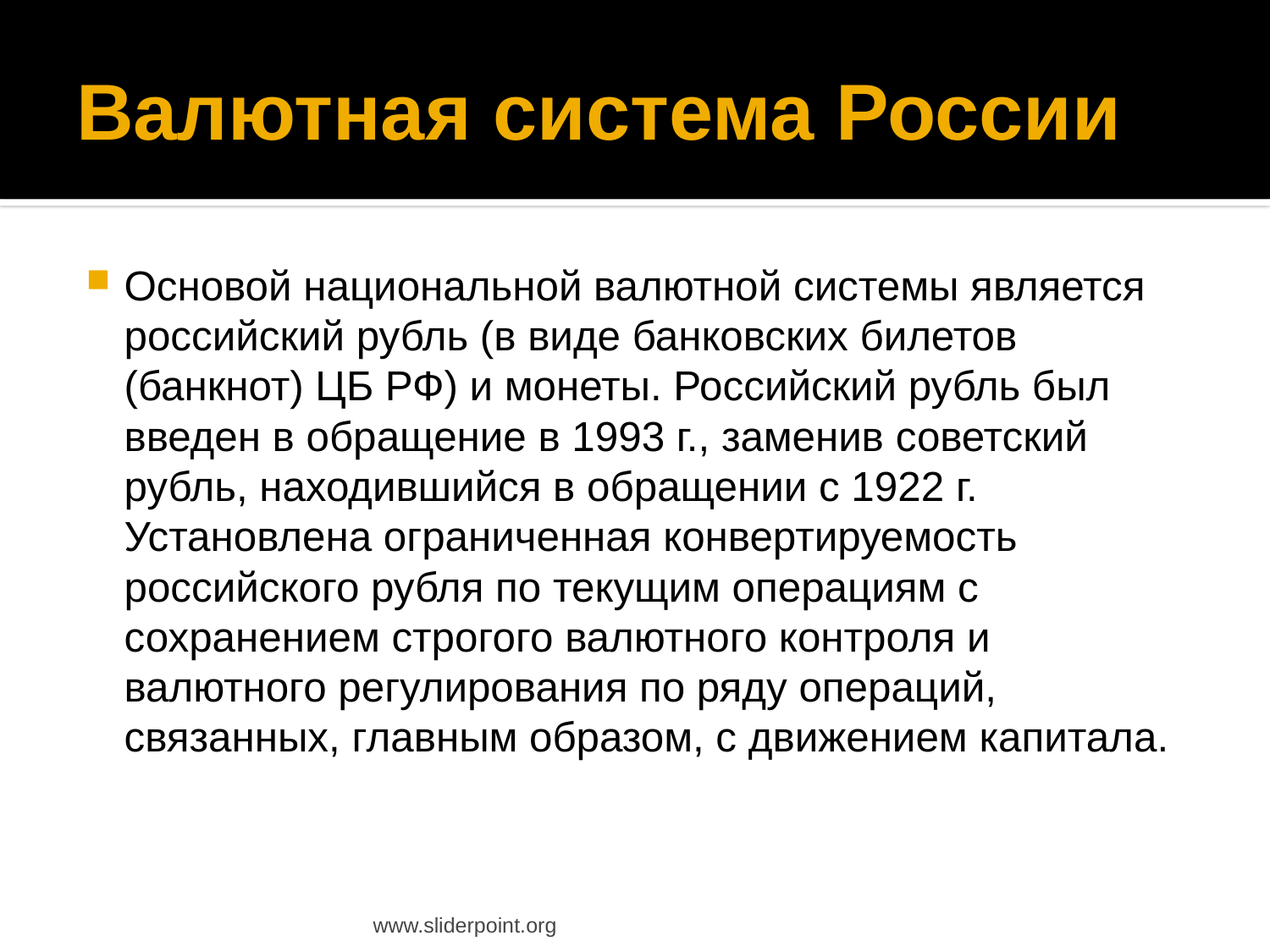

# Валютная система России
Основой национальной валютной системы является российский рубль (в виде банковских билетов (банкнот) ЦБ РФ) и монеты. Российский рубль был введен в обращение в 1993 г., заменив советский рубль, находившийся в обращении с 1922 г.
Установлена ограниченная конвертируемость российского рубля по текущим операциям с сохранением строгого валютного контроля и валютного регулирования по ряду операций, связанных, главным образом, с движением капитала.
www.sliderpoint.org